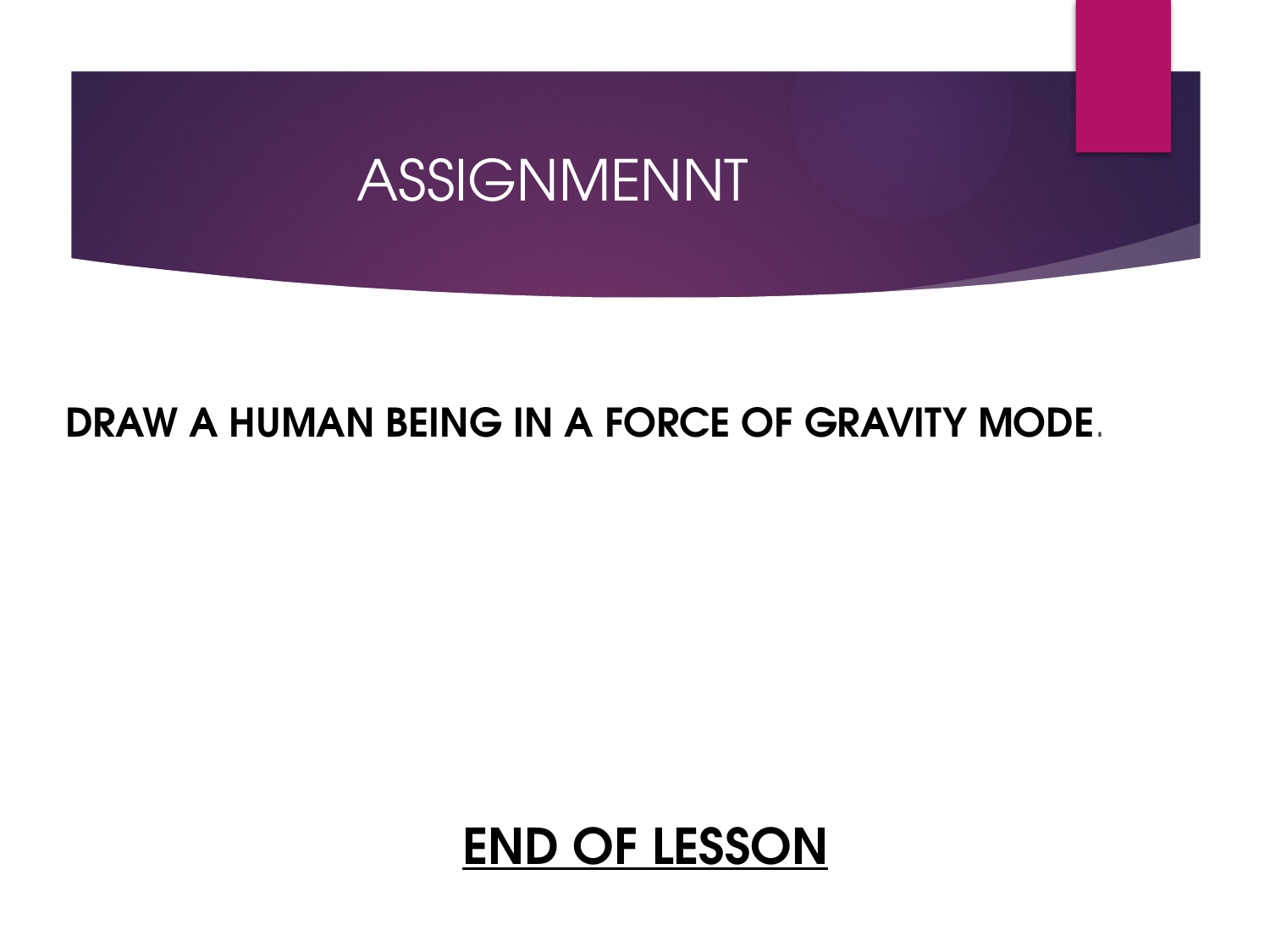

# ASSIGNMENNT
DRAW A HUMAN BEING IN A FORCE OF GRAVITY MODE.

END OF LESSON